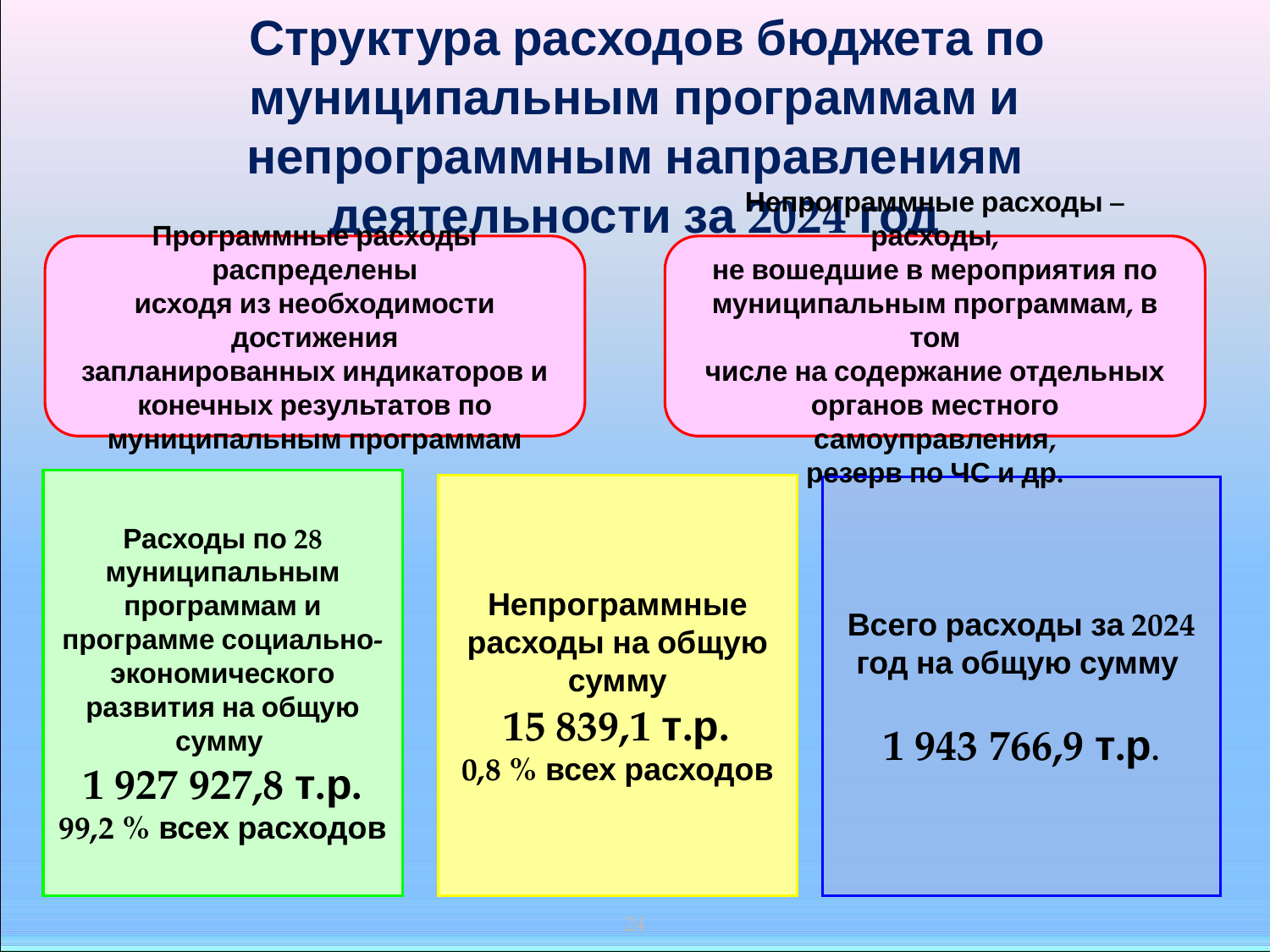

Структура расходов бюджета по муниципальным программам и непрограммным направлениям деятельности за 2024 год
Программные расходы распределены
исходя из необходимости достижения
запланированных индикаторов и
конечных результатов по
муниципальным программам
Непрограммные расходы – расходы,
не вошедшие в мероприятия по
муниципальным программам, в том
числе на содержание отдельных органов местного самоуправления,
резерв по ЧС и др.
Расходы по 28 муниципальным программам и программе социально-экономического развития на общую сумму
1 927 927,8 т.р.
99,2 % всех расходов
Непрограммные расходы на общую сумму
 15 839,1 т.р.
0,8 % всех расходов
Всего расходы за 2024 год на общую сумму

1 943 766,9 т.р.
24